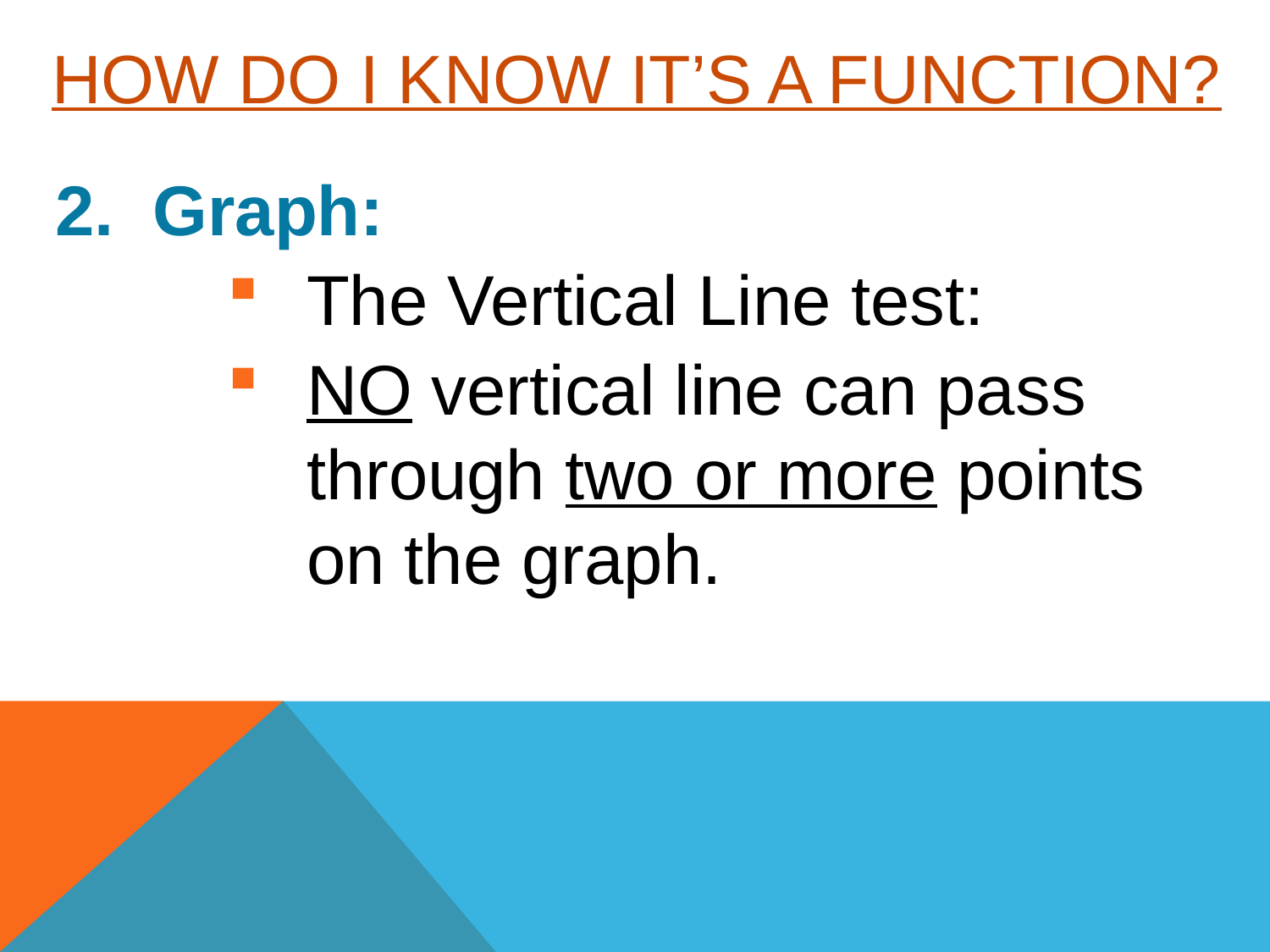

# How do I know it’s a function?
2.  Graph:
The Vertical Line test:
NO vertical line can pass through two or more points on the graph.